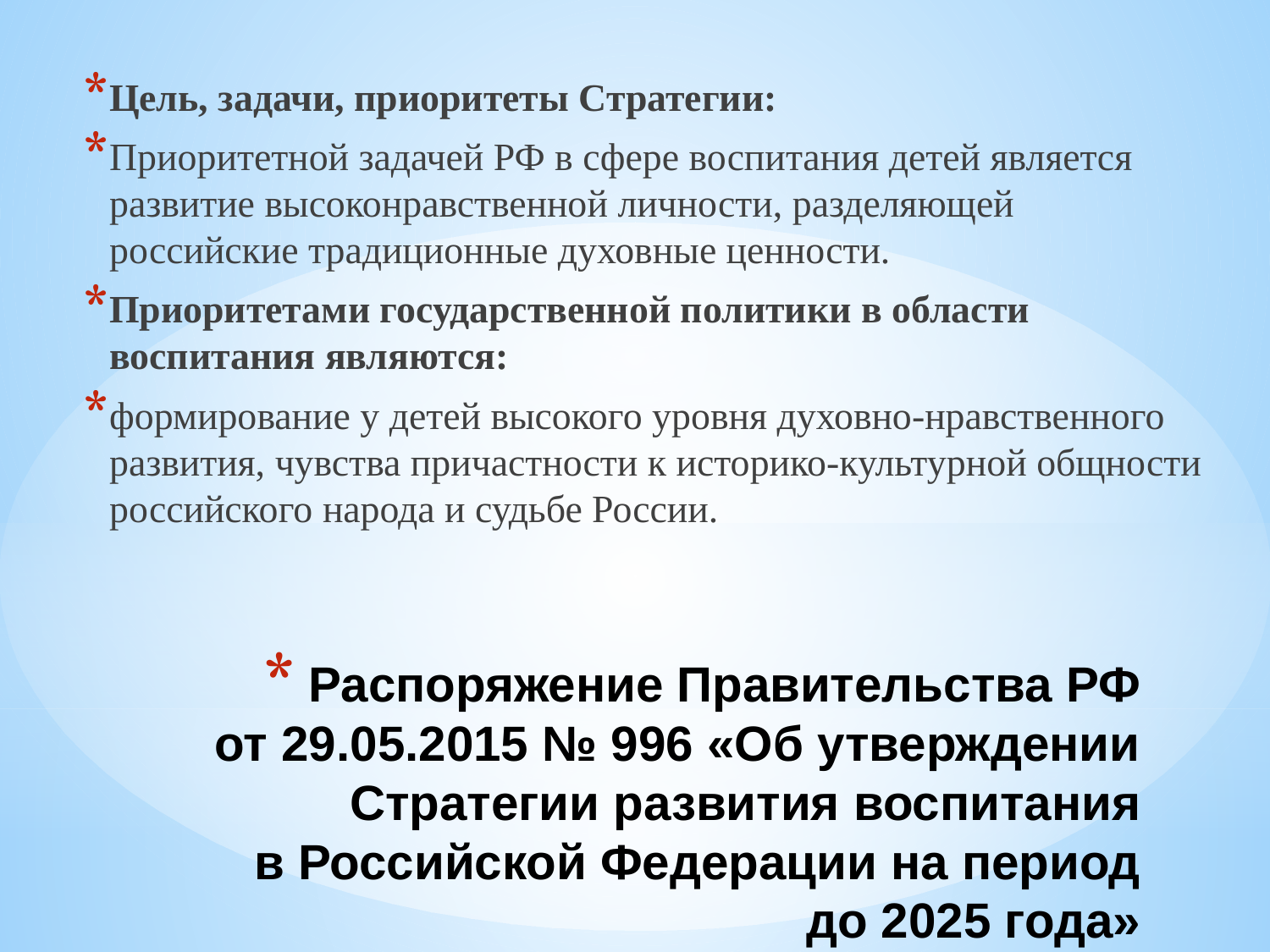

Цель, задачи, приоритеты Стратегии:
Приоритетной задачей РФ в сфере воспитания детей является развитие высоконравственной личности, разделяющей российские традиционные духовные ценности.
Приоритетами государственной политики в области воспитания являются:
формирование у детей высокого уровня духовно-нравственного развития, чувства причастности к историко-культурной общности российского народа и судьбе России.

# Распоряжение Правительства РФ от 29.05.2015 № 996 «Об утверждении Стратегии развития воспитания в Российской Федерации на период до 2025 года»